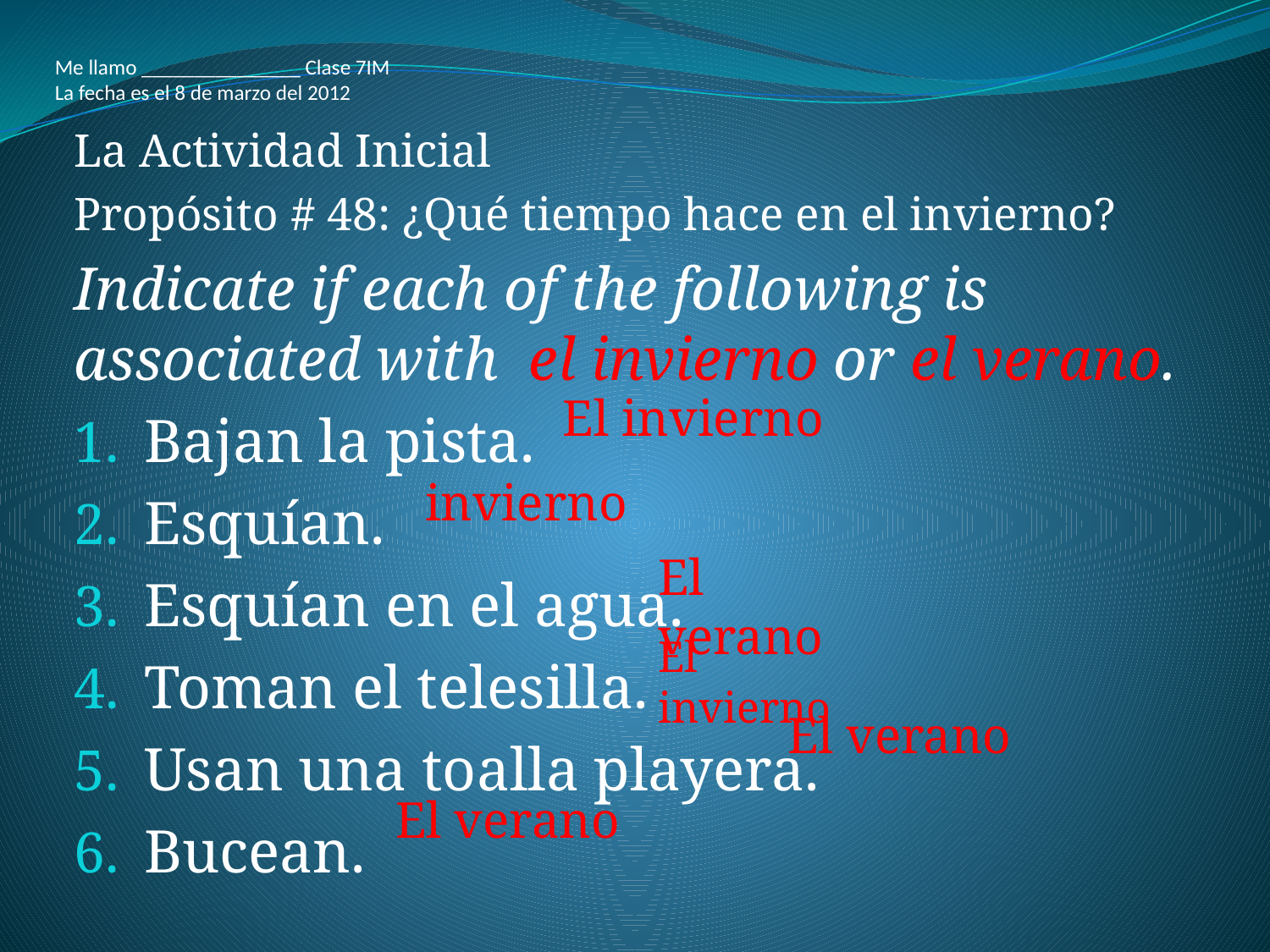

Me llamo _______________ Clase 7IM
La fecha es el 8 de marzo del 2012
La Actividad Inicial
Propósito # 48: ¿Qué tiempo hace en el invierno?
Indicate if each of the following is associated with  el invierno or el verano.
Bajan la pista.
Esquían.
Esquían en el agua.
Toman el telesilla.
Usan una toalla playera.
Bucean.

El invierno
invierno
El verano
El invierno
 El verano
 El verano